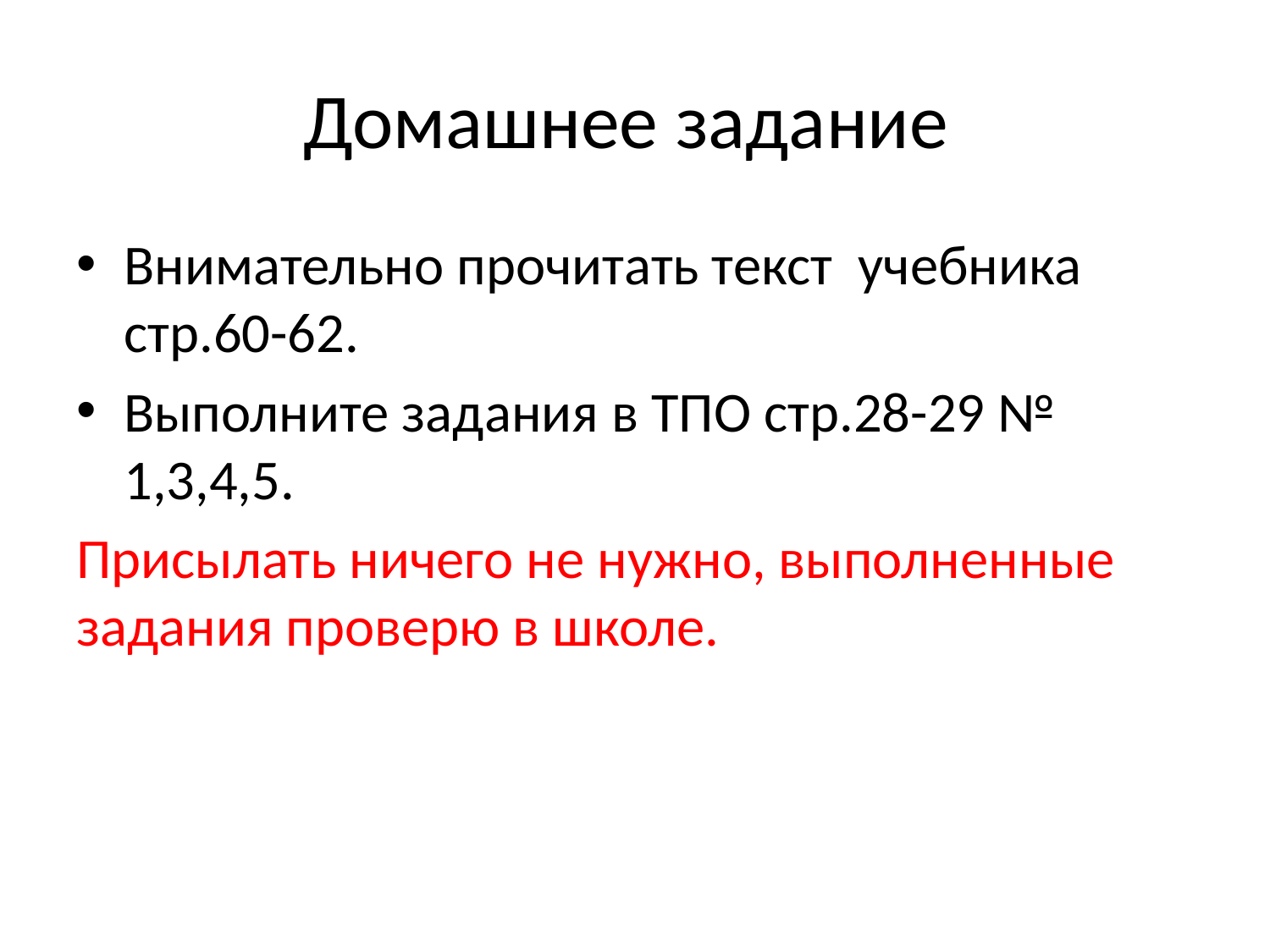

# Домашнее задание
Внимательно прочитать текст  учебника стр.60-62.
Выполните задания в ТПО стр.28-29 № 1,3,4,5.
Присылать ничего не нужно, выполненные задания проверю в школе.